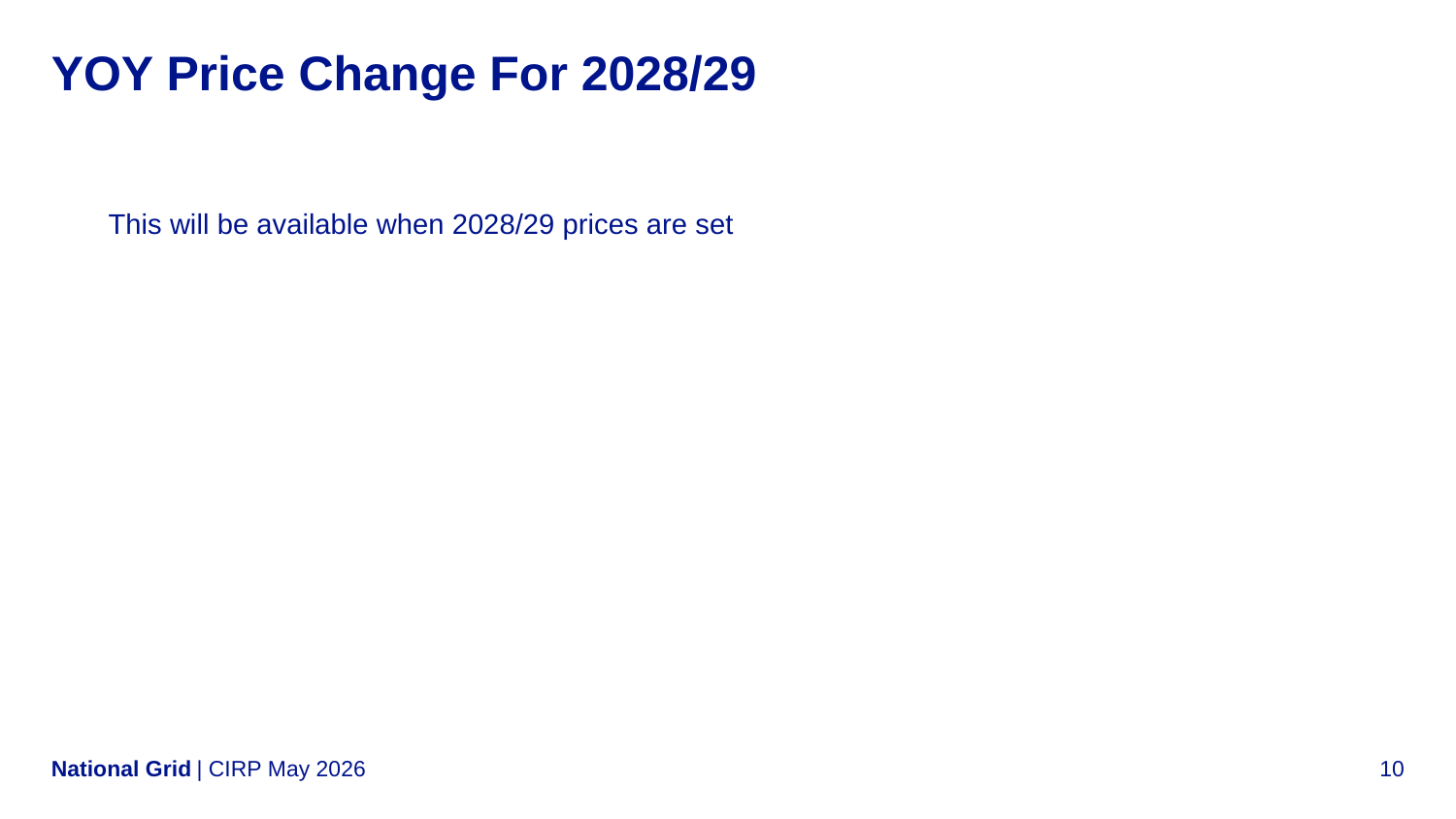

# YOY Price Change For 2028/29
This will be available when 2028/29 prices are set

| CIRP May 2026